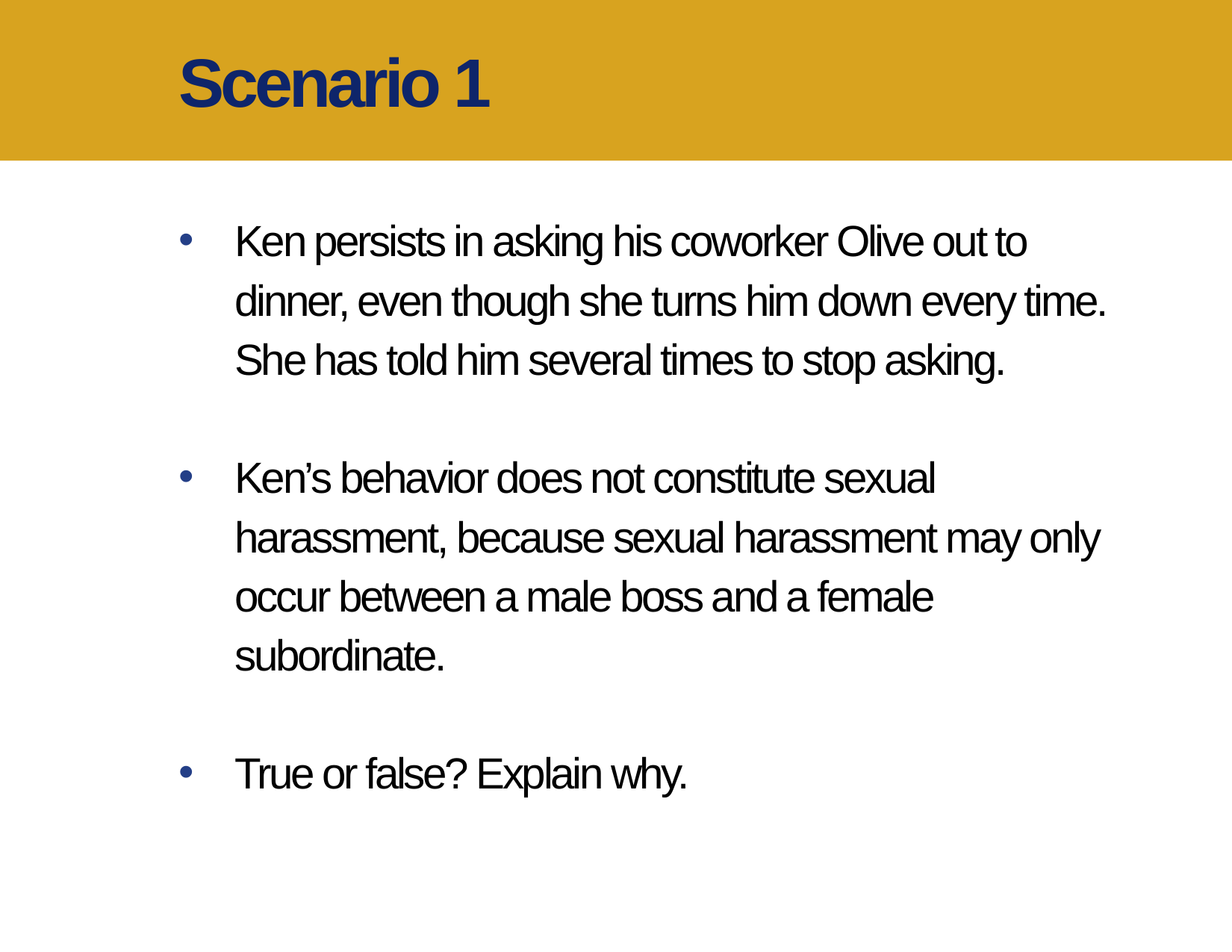

Scenario 1
Ken persists in asking his coworker Olive out to dinner, even though she turns him down every time. She has told him several times to stop asking.

Ken’s behavior does not constitute sexual harassment, because sexual harassment may only occur between a male boss and a female subordinate.

True or false? Explain why.
Author Name and Degree Here
MEASURE Evaluation
Your organization here

DATE FOR PRESENTATION IF NECESSARY
NAME OF MEETING